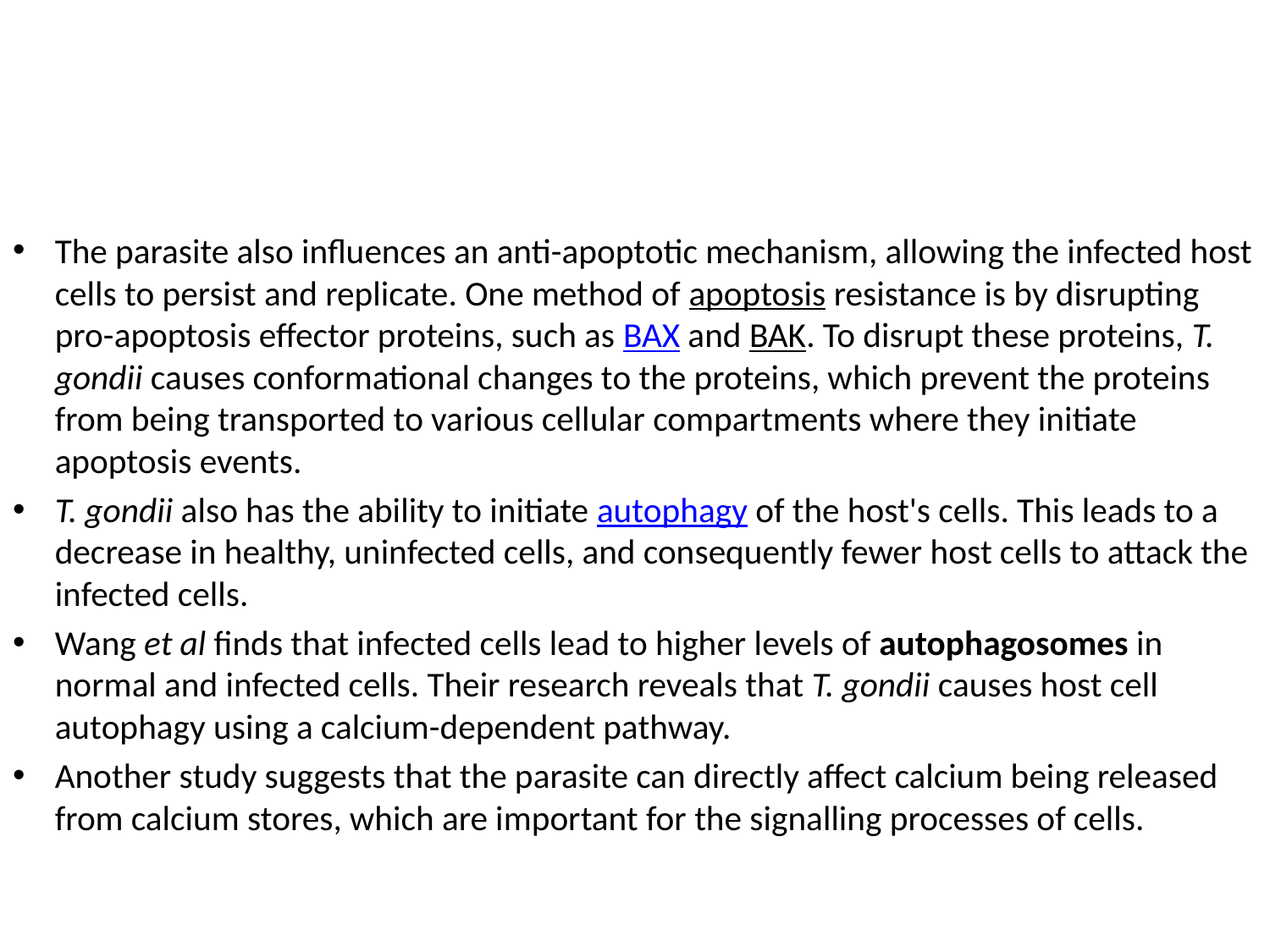

#
The parasite also influences an anti-apoptotic mechanism, allowing the infected host cells to persist and replicate. One method of apoptosis resistance is by disrupting pro-apoptosis effector proteins, such as BAX and BAK. To disrupt these proteins, T. gondii causes conformational changes to the proteins, which prevent the proteins from being transported to various cellular compartments where they initiate apoptosis events.
T. gondii also has the ability to initiate autophagy of the host's cells. This leads to a decrease in healthy, uninfected cells, and consequently fewer host cells to attack the infected cells.
Wang et al finds that infected cells lead to higher levels of autophagosomes in normal and infected cells. Their research reveals that T. gondii causes host cell autophagy using a calcium-dependent pathway.
Another study suggests that the parasite can directly affect calcium being released from calcium stores, which are important for the signalling processes of cells.